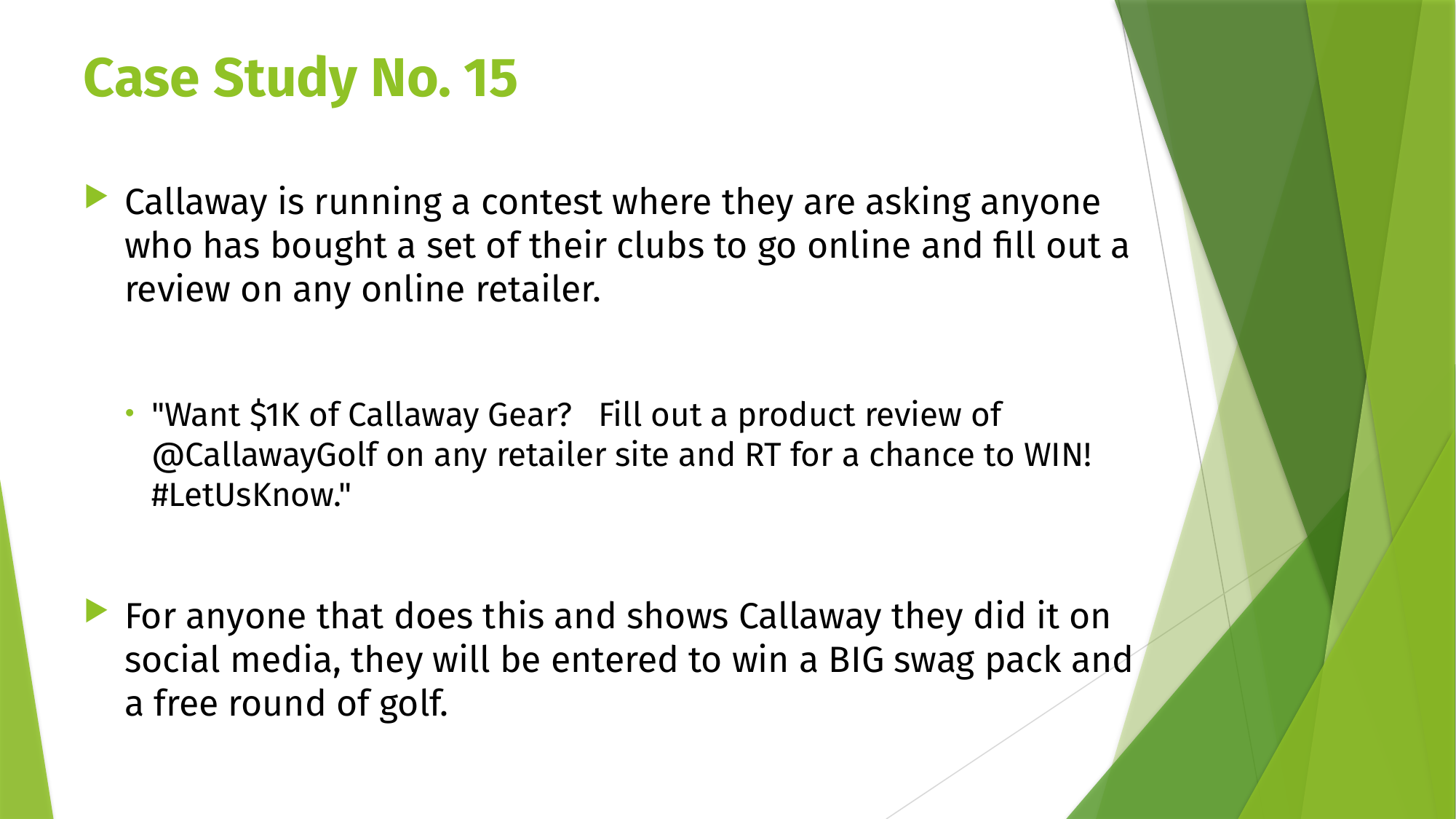

# Case Study No. 15
Callaway is running a contest where they are asking anyone who has bought a set of their clubs to go online and fill out a review on any online retailer.

"Want $1K of Callaway Gear?   Fill out a product review of @CallawayGolf on any retailer site and RT for a chance to WIN! #LetUsKnow."

For anyone that does this and shows Callaway they did it on social media, they will be entered to win a BIG swag pack and a free round of golf.